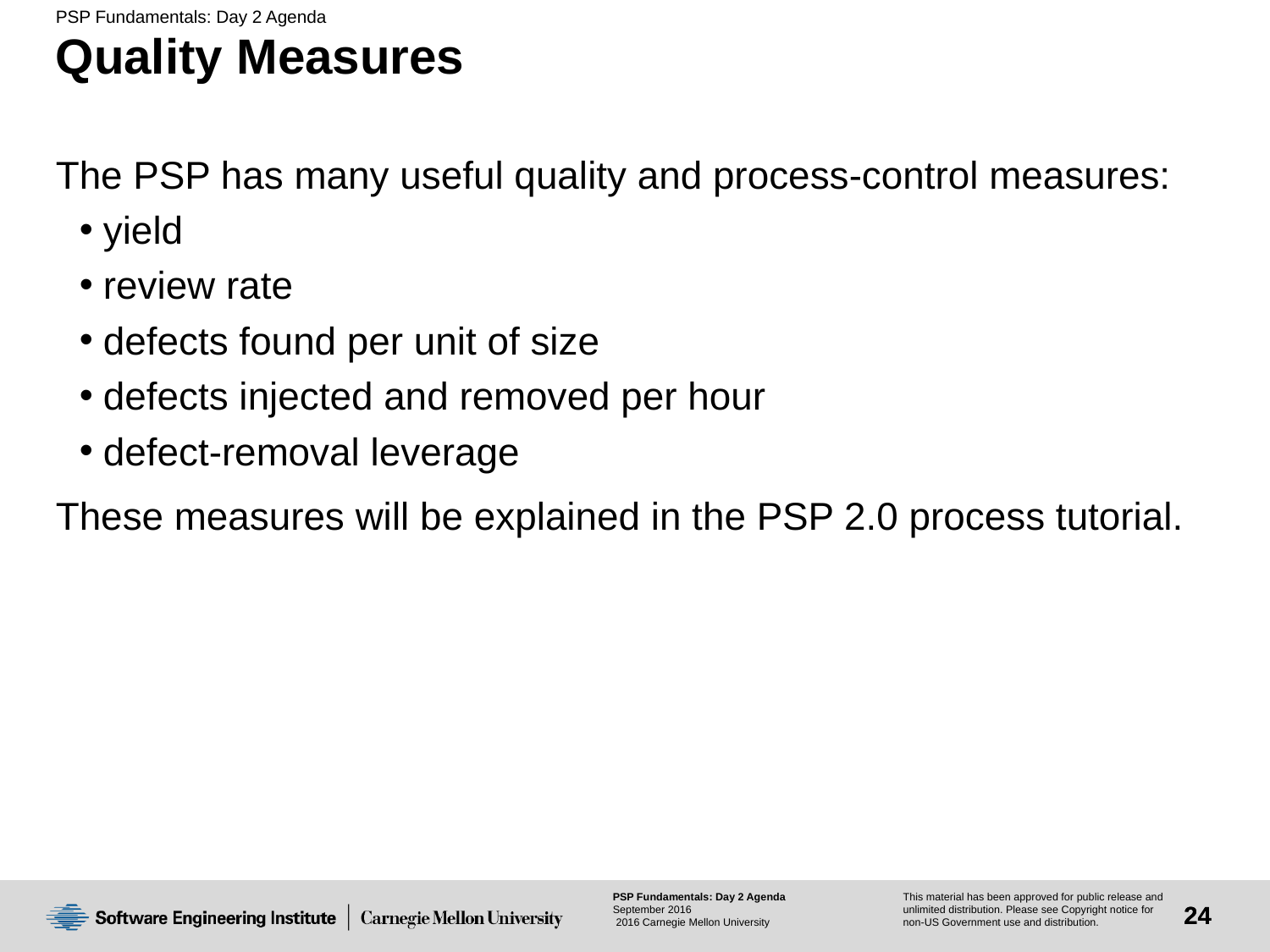

# Quality Measures
The PSP has many useful quality and process-control measures:
yield
review rate
defects found per unit of size
defects injected and removed per hour
defect-removal leverage
These measures will be explained in the PSP 2.0 process tutorial.